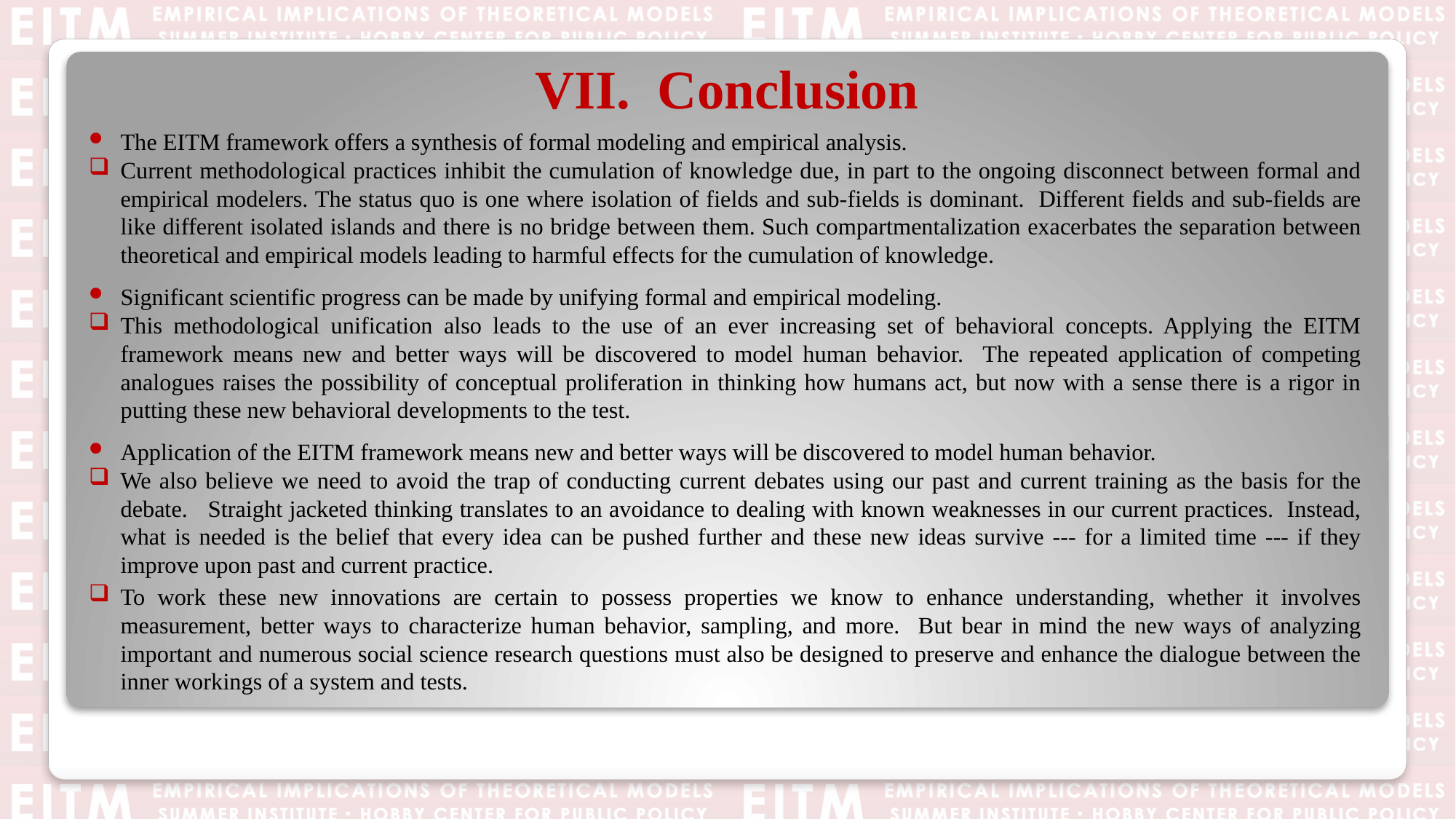

# VII.  Conclusion
The EITM framework offers a synthesis of formal modeling and empirical analysis.
Current methodological practices inhibit the cumulation of knowledge due, in part to the ongoing disconnect between formal and empirical modelers. The status quo is one where isolation of fields and sub-fields is dominant.  Different fields and sub-fields are like different isolated islands and there is no bridge between them. Such compartmentalization exacerbates the separation between theoretical and empirical models leading to harmful effects for the cumulation of knowledge.
Significant scientific progress can be made by unifying formal and empirical modeling.
This methodological unification also leads to the use of an ever increasing set of behavioral concepts. Applying the EITM framework means new and better ways will be discovered to model human behavior.  The repeated application of competing analogues raises the possibility of conceptual proliferation in thinking how humans act, but now with a sense there is a rigor in putting these new behavioral developments to the test.
Application of the EITM framework means new and better ways will be discovered to model human behavior.
We also believe we need to avoid the trap of conducting current debates using our past and current training as the basis for the debate.   Straight jacketed thinking translates to an avoidance to dealing with known weaknesses in our current practices.  Instead, what is needed is the belief that every idea can be pushed further and these new ideas survive --- for a limited time --- if they improve upon past and current practice.
To work these new innovations are certain to possess properties we know to enhance understanding, whether it involves measurement, better ways to characterize human behavior, sampling, and more.  But bear in mind the new ways of analyzing important and numerous social science research questions must also be designed to preserve and enhance the dialogue between the inner workings of a system and tests.